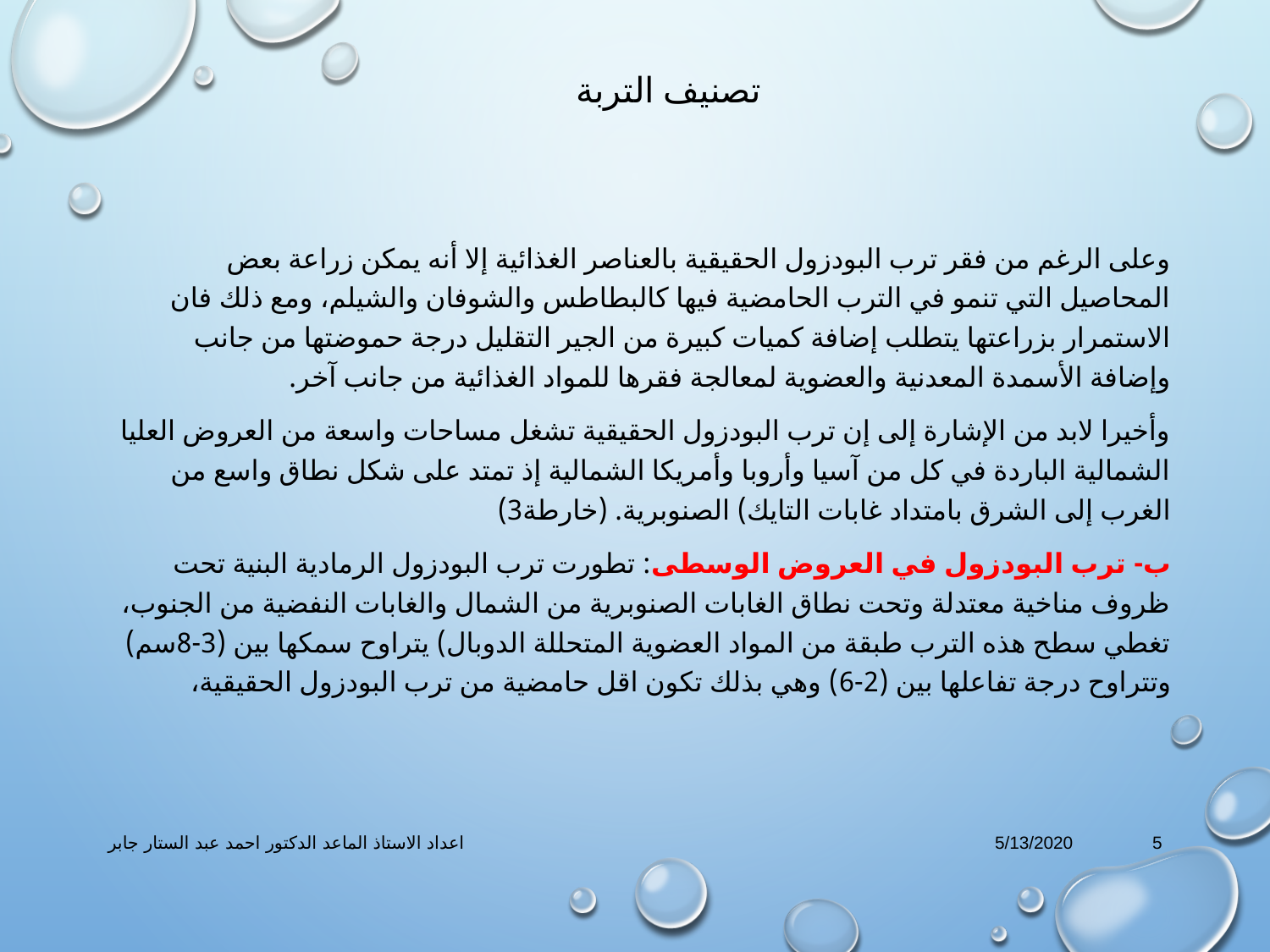

# تصنيف التربة
وعلى الرغم من فقر ترب البودزول الحقيقية بالعناصر الغذائية إلا أنه يمكن زراعة بعض المحاصيل التي تنمو في الترب الحامضية فيها كالبطاطس والشوفان والشيلم، ومع ذلك فان الاستمرار بزراعتها يتطلب إضافة كميات كبيرة من الجير التقليل درجة حموضتها من جانب وإضافة الأسمدة المعدنية والعضوية لمعالجة فقرها للمواد الغذائية من جانب آخر.
وأخيرا لابد من الإشارة إلى إن ترب البودزول الحقيقية تشغل مساحات واسعة من العروض العليا الشمالية الباردة في كل من آسيا وأروبا وأمريكا الشمالية إذ تمتد على شكل نطاق واسع من الغرب إلى الشرق بامتداد غابات التايك) الصنوبرية. (خارطة3)
ب- ترب البودزول في العروض الوسطى: تطورت ترب البودزول الرمادية البنية تحت ظروف مناخية معتدلة وتحت نطاق الغابات الصنوبرية من الشمال والغابات النفضية من الجنوب، تغطي سطح هذه الترب طبقة من المواد العضوية المتحللة الدوبال) يتراوح سمكها بين (3-8سم) وتتراوح درجة تفاعلها بين (2-6) وهي بذلك تكون اقل حامضية من ترب البودزول الحقيقية،
اعداد الاستاذ الماعد الدكتور احمد عبد الستار جابر
5/13/2020
5